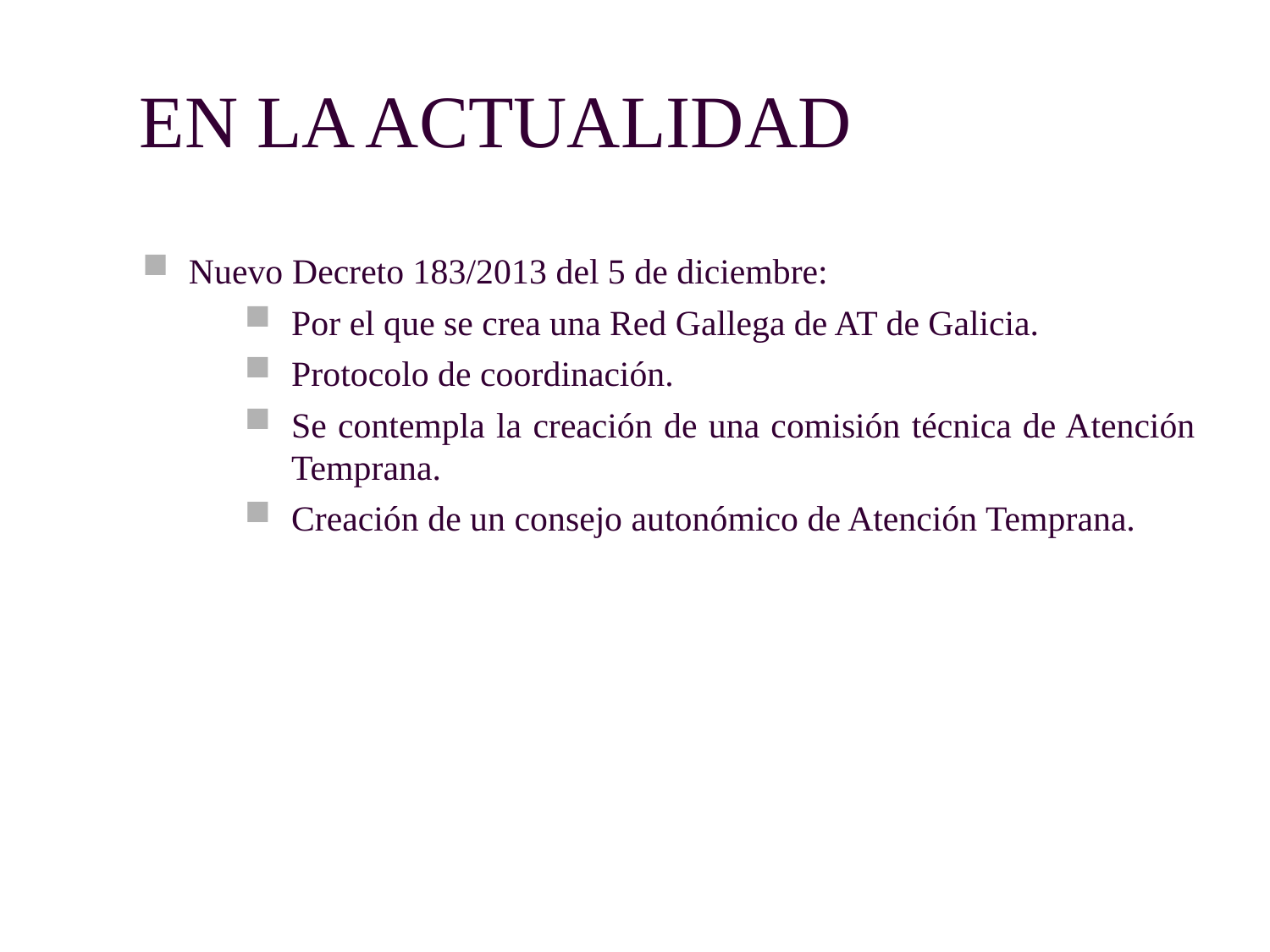

EN LA ACTUALIDAD

Nuevo Decreto 183/2013 del 5 de diciembre:
Por el que se crea una Red Gallega de AT de Galicia.
Protocolo de coordinación.
Se contempla la creación de una comisión técnica de Atención Temprana.
Creación de un consejo autonómico de Atención Temprana.